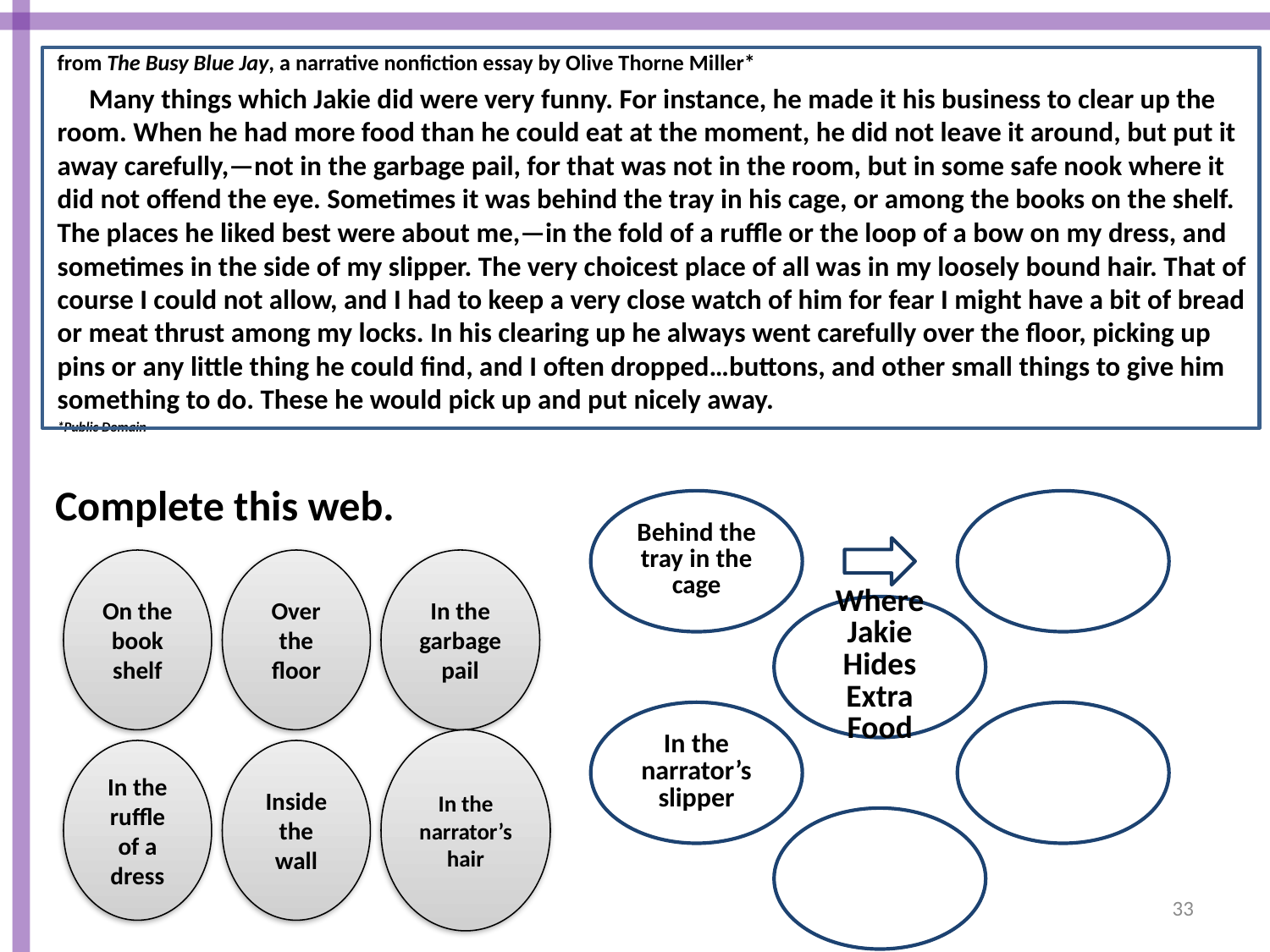

from The Busy Blue Jay, a narrative nonfiction essay by Olive Thorne Miller*
     Many things which Jakie did were very funny. For instance, he made it his business to clear up the room. When he had more food than he could eat at the moment, he did not leave it around, but put it away carefully,—not in the garbage pail, for that was not in the room, but in some safe nook where it did not offend the eye. Sometimes it was behind the tray in his cage, or among the books on the shelf. The places he liked best were about me,—in the fold of a ruffle or the loop of a bow on my dress, and sometimes in the side of my slipper. The very choicest place of all was in my loosely bound hair. That of course I could not allow, and I had to keep a very close watch of him for fear I might have a bit of bread or meat thrust among my locks. In his clearing up he always went carefully over the floor, picking up pins or any little thing he could find, and I often dropped…buttons, and other small things to give him something to do. These he would pick up and put nicely away.
*Public Domain

Complete this web.
Where Jakie Hides Extra Food
In the narrator’s slipper
Behind the tray in the cage
On the book shelf
Over the floor
In the garbage pail
In the narrator’s hair
In the ruffle of a dress
Inside the wall
33